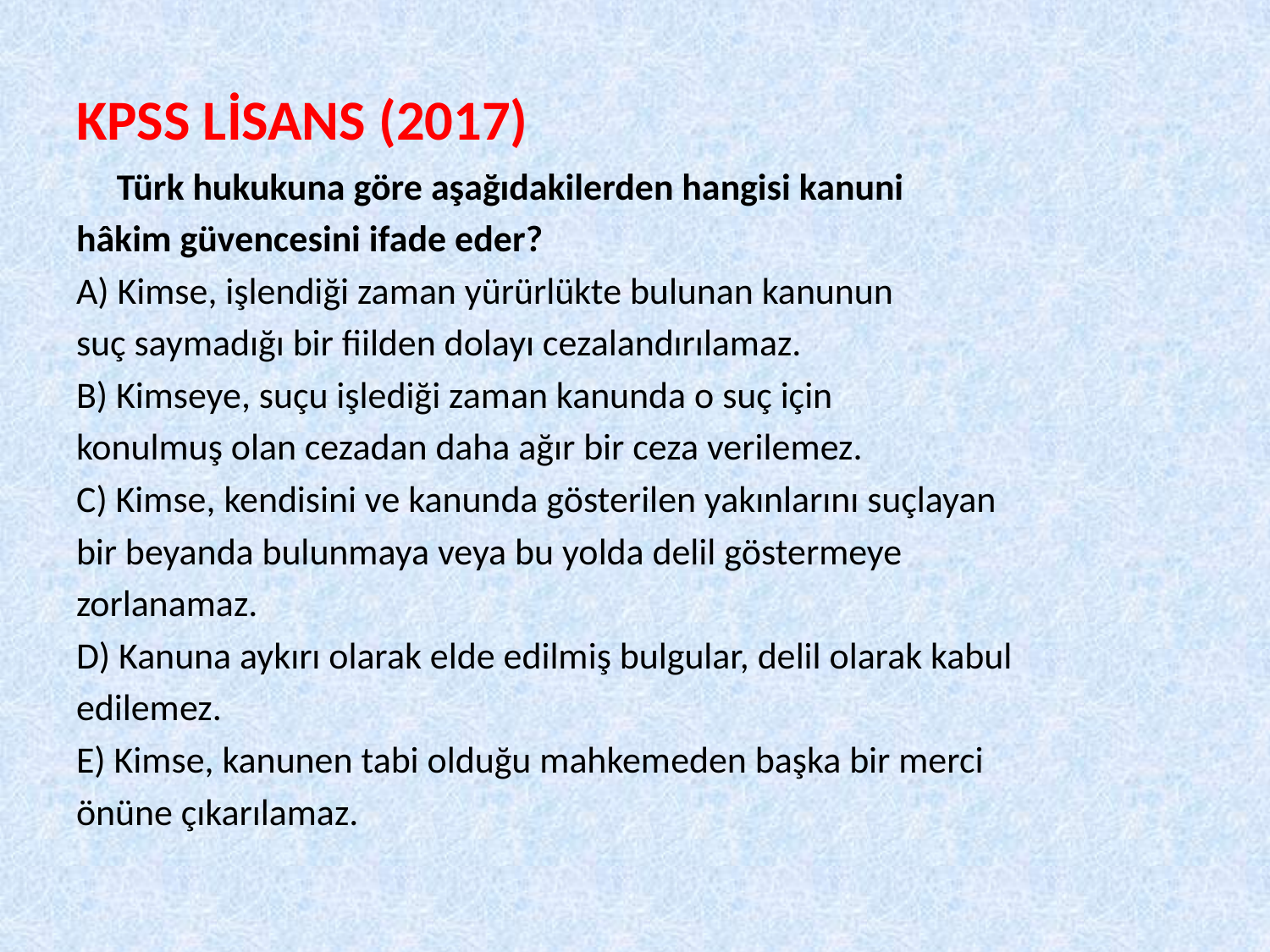

# KPSS LİSANS (2017)
	Türk hukukuna göre aşağıdakilerden hangisi kanuni
hâkim güvencesini ifade eder?
A) Kimse, işlendiği zaman yürürlükte bulunan kanunun
suç saymadığı bir fiilden dolayı cezalandırılamaz.
B) Kimseye, suçu işlediği zaman kanunda o suç için
konulmuş olan cezadan daha ağır bir ceza verilemez.
C) Kimse, kendisini ve kanunda gösterilen yakınlarını suçlayan
bir beyanda bulunmaya veya bu yolda delil göstermeye
zorlanamaz.
D) Kanuna aykırı olarak elde edilmiş bulgular, delil olarak kabul
edilemez.
E) Kimse, kanunen tabi olduğu mahkemeden başka bir merci
önüne çıkarılamaz.